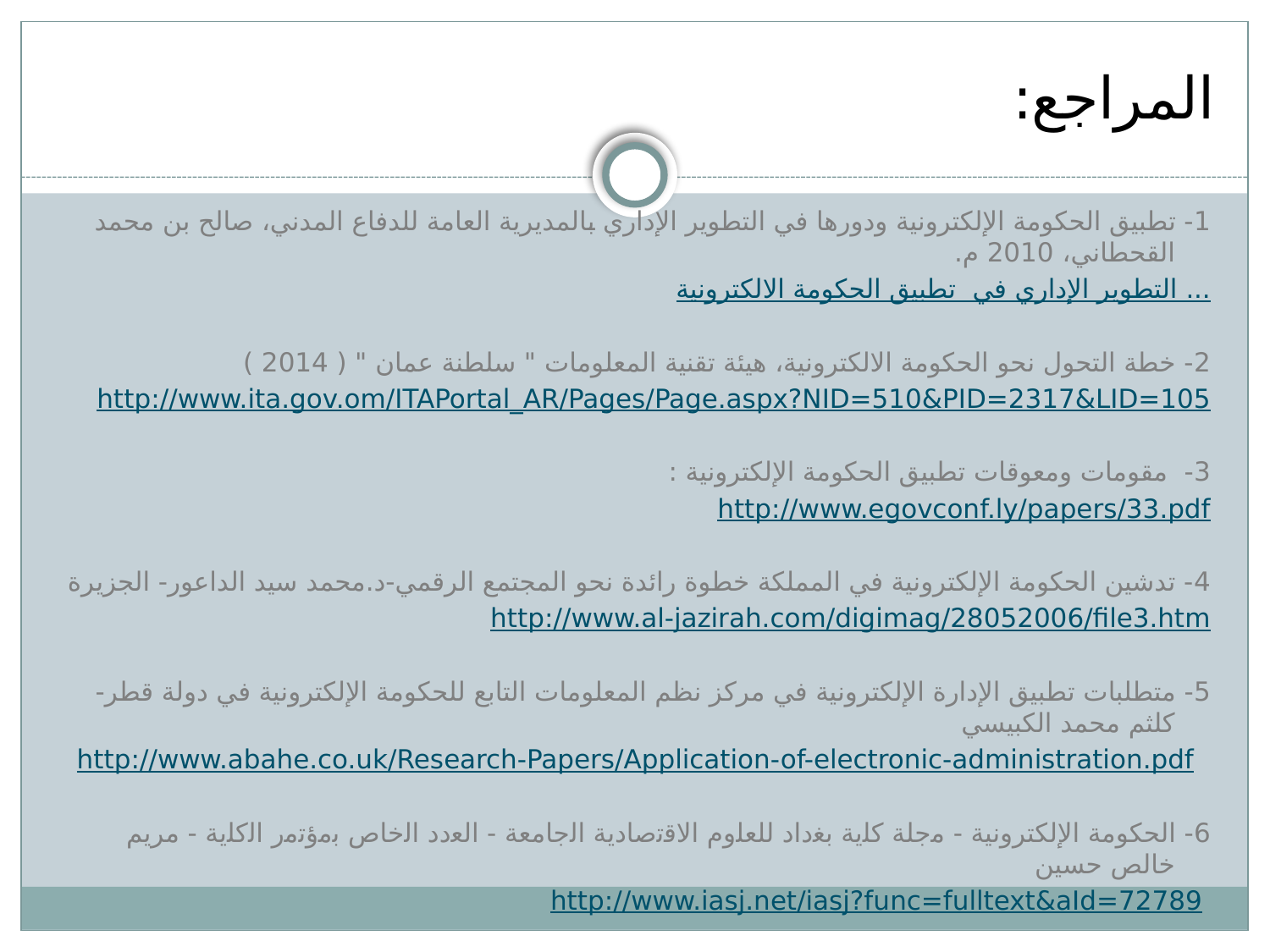

# المراجع:
1- تطبيق الحكومة الإلكترونية ودورها في التطوير الإداري بالمديرية العامة للدفاع المدني، صالح بن محمد القحطاني، 2010 م.
تطبيق الحكومة الالكترونية  في التطوير الإداري ...

2- خطة التحول نحو الحكومة الالكترونية، هيئة تقنية المعلومات " سلطنة عمان " ( 2014 )
http://www.ita.gov.om/ITAPortal_AR/Pages/Page.aspx?NID=510&PID=2317&LID=105

3-  مقومات ومعوقات تطبيق الحكومة الإلكترونية :
http://www.egovconf.ly/papers/33.pdf

4- تدشين الحكومة الإلكترونية في المملكة خطوة رائدة نحو المجتمع الرقمي-د.محمد سيد الداعور- الجزيرة
http://www.al-jazirah.com/digimag/28052006/file3.htm

5- متطلبات تطبيق الإدارة الإلكترونية في مركز نظم المعلومات التابع للحكومة الإلكترونية في دولة قطر- كلثم محمد الكبيسي
  http://www.abahe.co.uk/Research-Papers/Application-of-electronic-administration.pdf

6- الحكومة الإلكترونية - ﻣﺟﻠﺔ ﻛﻠﻳﺔ ﺑﻐﺩﺍﺩ ﻟﻠﻌﻠﻭﻡ ﺍﻻﻗﺗﺻﺎﺩﻳﺔ ﺍﻟﺟﺎﻣﻌﺔ - ﺍﻟﻌﺩﺩ ﺍﻟﺧﺎﺹ ﺑﻣﺅﺗﻣر ﺍﻟﻛﻠﻳﺔ - مريم خالص حسين
 http://www.iasj.net/iasj?func=fulltext&aId=72789